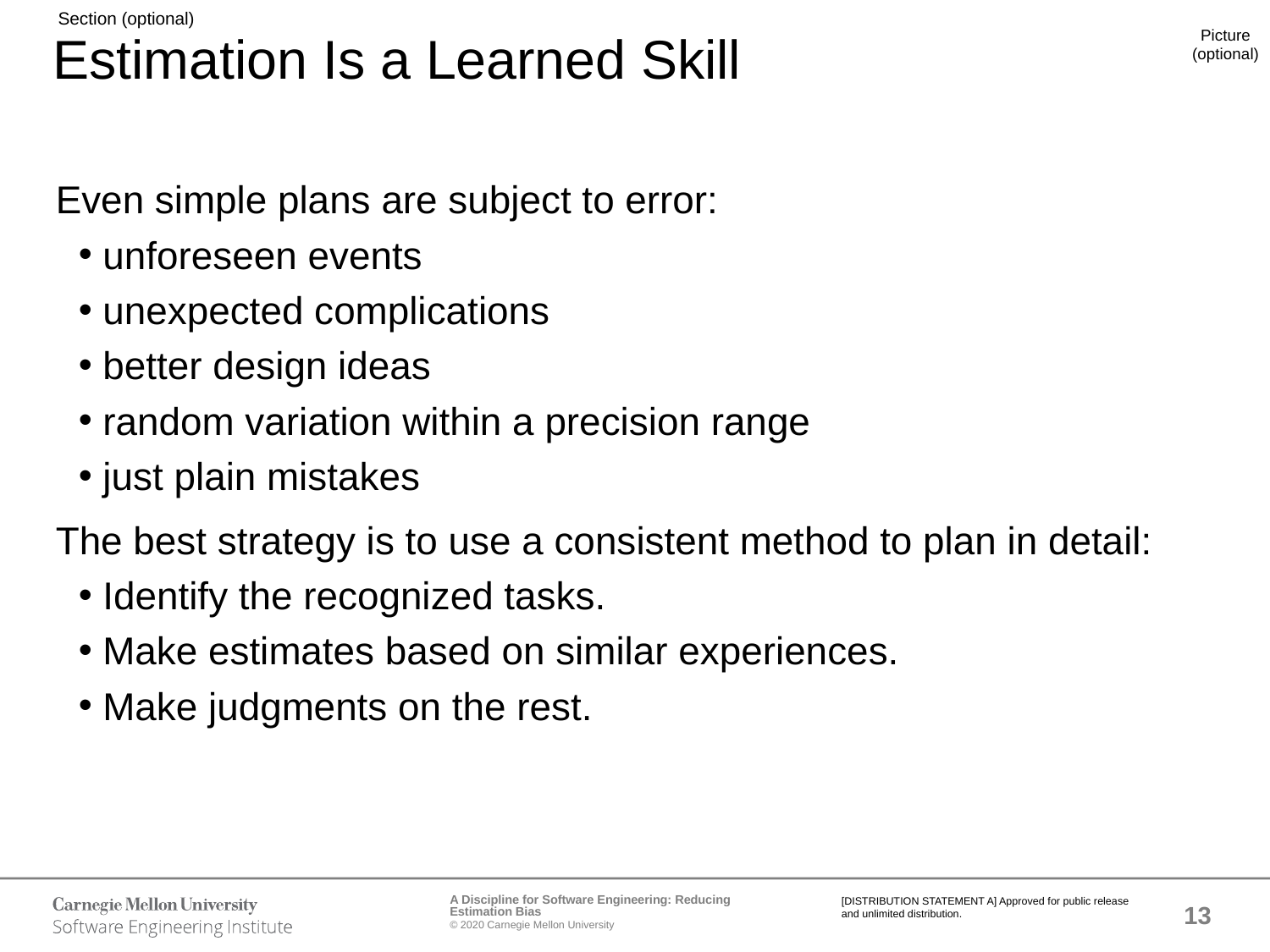

# Estimation Is a Learned Skill
Even simple plans are subject to error:
unforeseen events
unexpected complications
better design ideas
random variation within a precision range
just plain mistakes
The best strategy is to use a consistent method to plan in detail:
Identify the recognized tasks.
Make estimates based on similar experiences.
Make judgments on the rest.